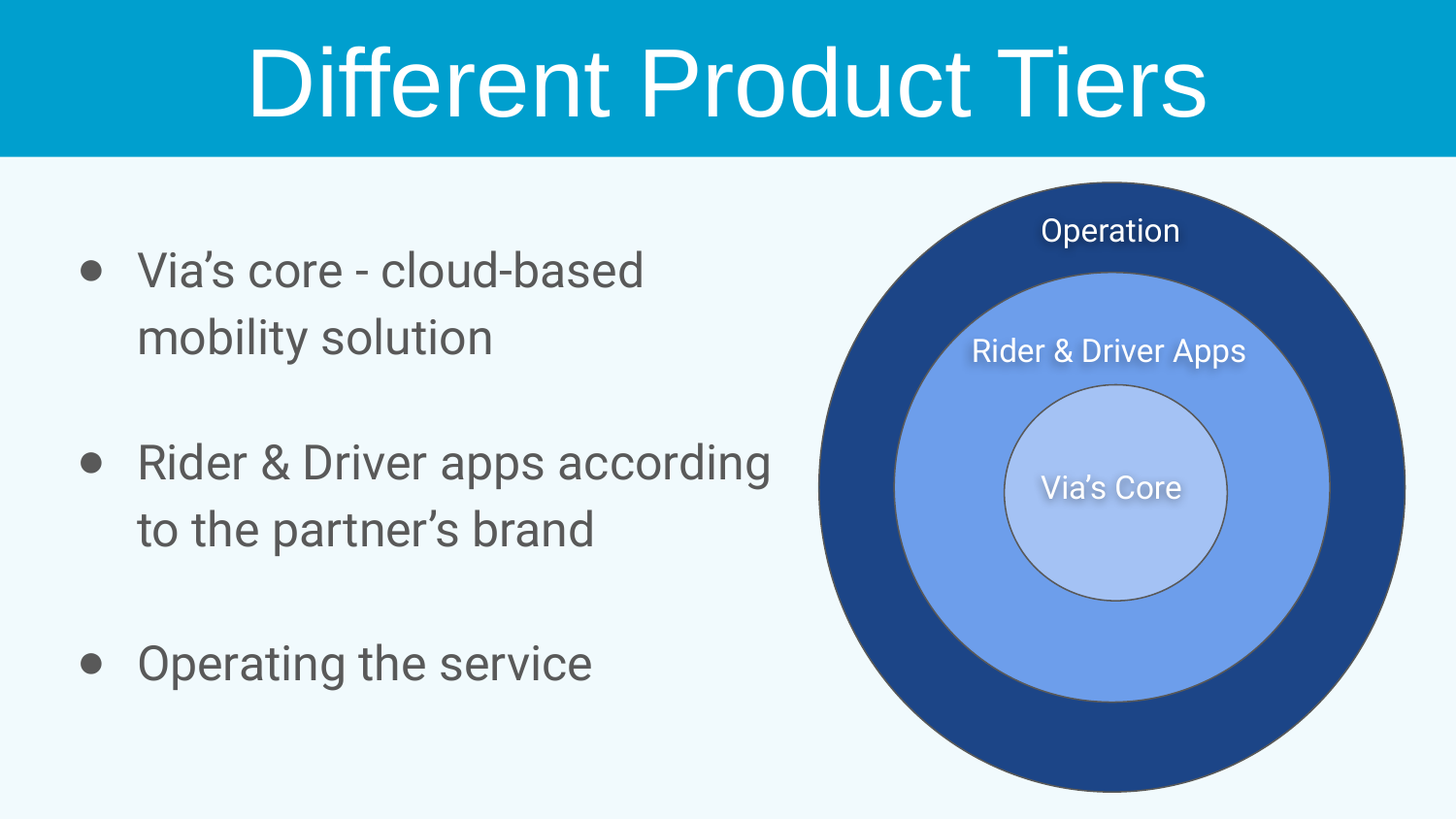

Different Product Tiers

Operation
Via’s core - cloud-based mobility solution
Rider & Driver apps according to the partner’s brand
Operating the service

Rider & Driver Apps

Via’s Core